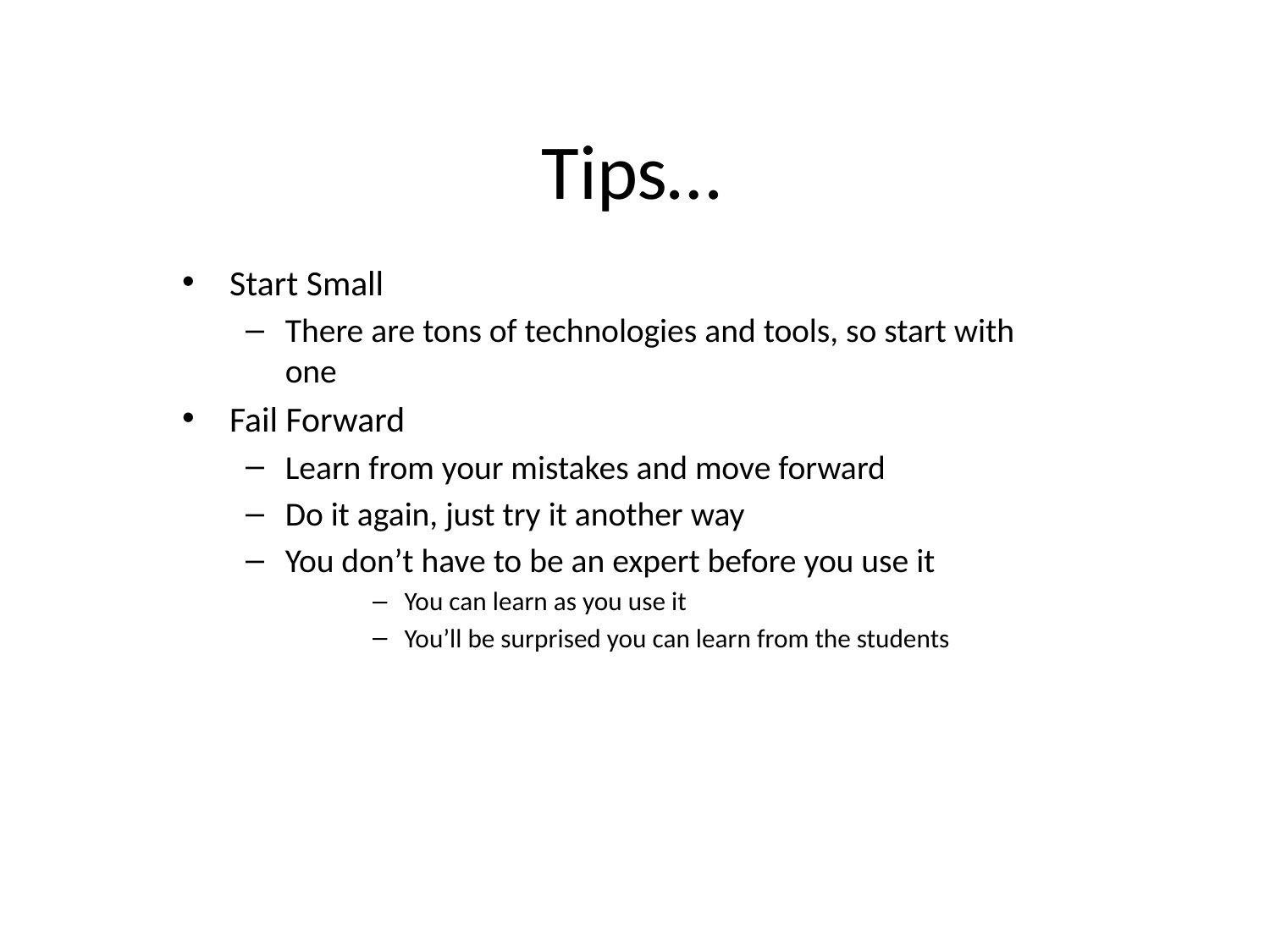

# Tips…
Start Small
There are tons of technologies and tools, so start with one
Fail Forward
Learn from your mistakes and move forward
Do it again, just try it another way
You don’t have to be an expert before you use it
You can learn as you use it
You’ll be surprised you can learn from the students